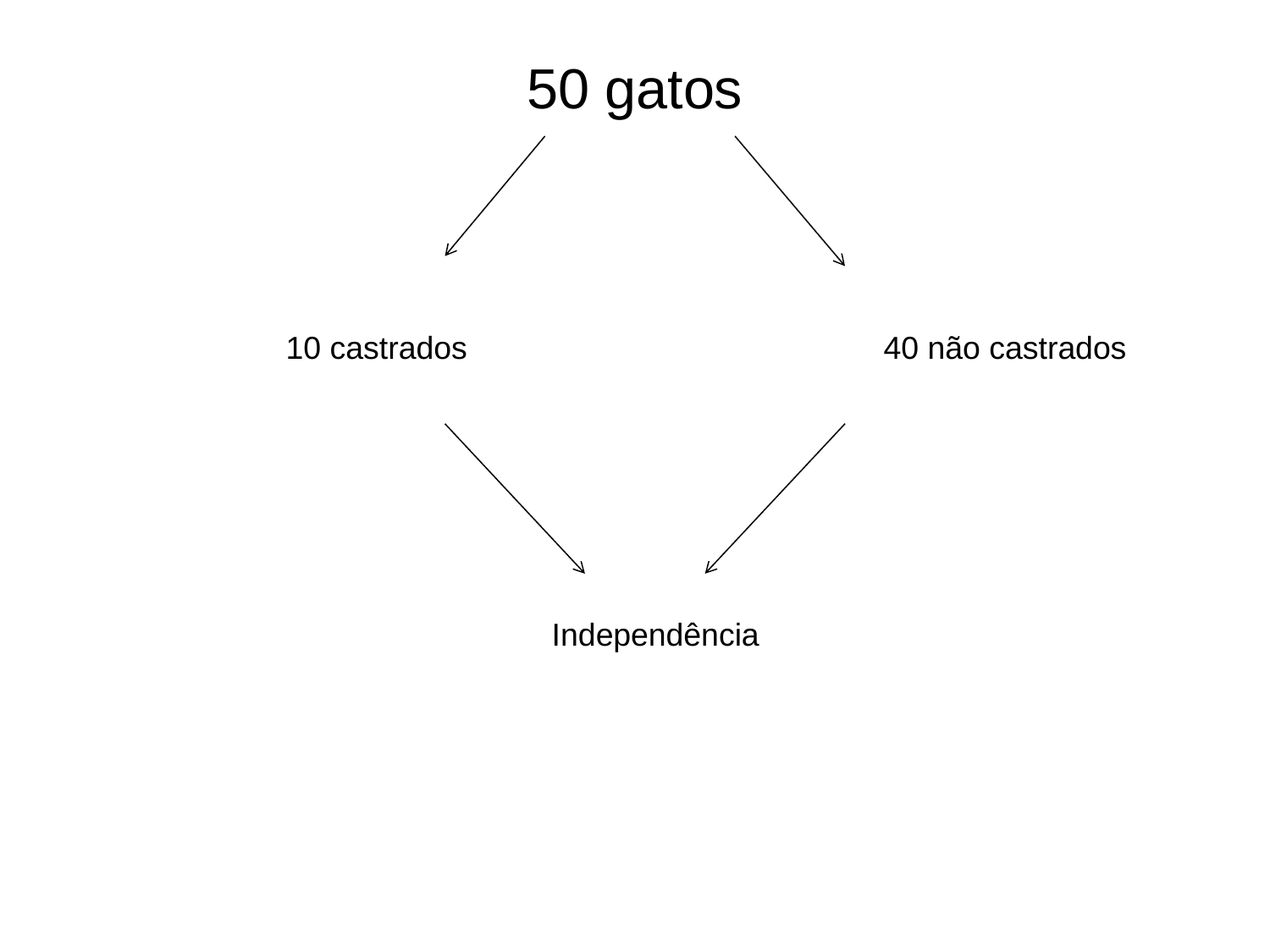

50 gatos
10 castrados                                               40 não castrados
Independência